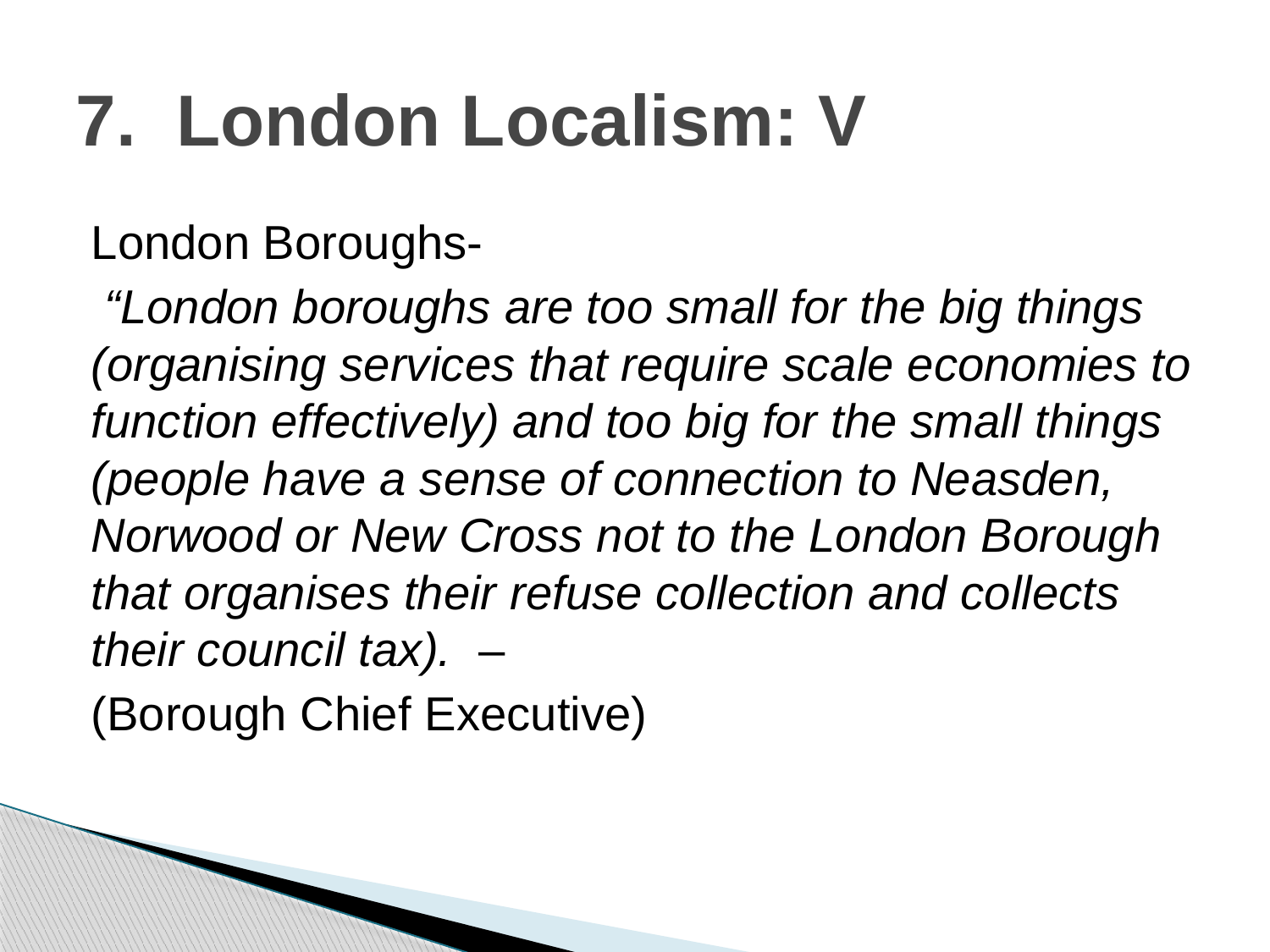

# 7.  London Localism: V
London Boroughs-
 “London boroughs are too small for the big things (organising services that require scale economies to function effectively) and too big for the small things (people have a sense of connection to Neasden, Norwood or New Cross not to the London Borough that organises their refuse collection and collects their council tax).  –
(Borough Chief Executive)